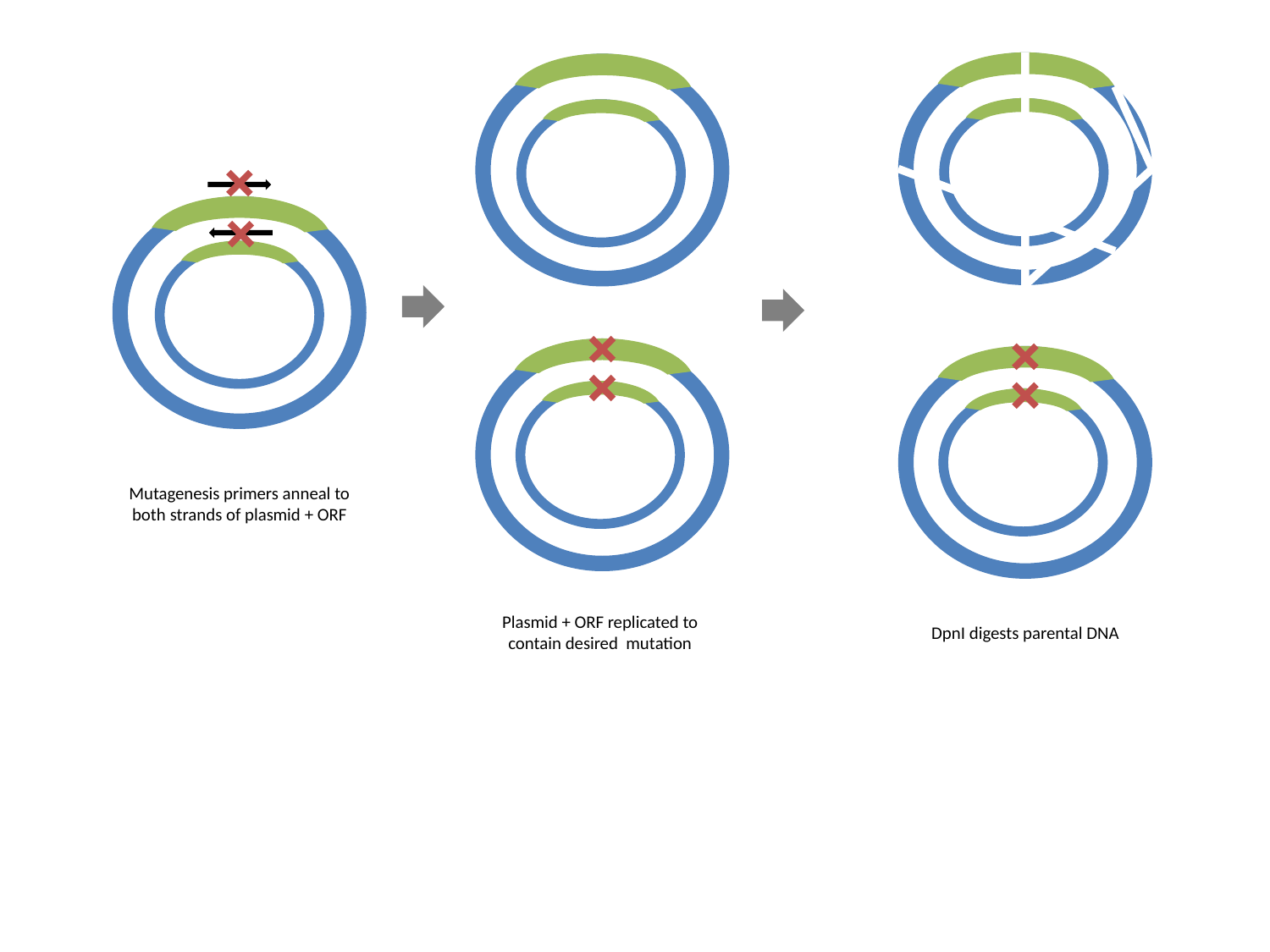

Mutagenesis primers anneal to both strands of plasmid + ORF
Plasmid + ORF replicated to contain desired  mutation
DpnI digests parental DNA